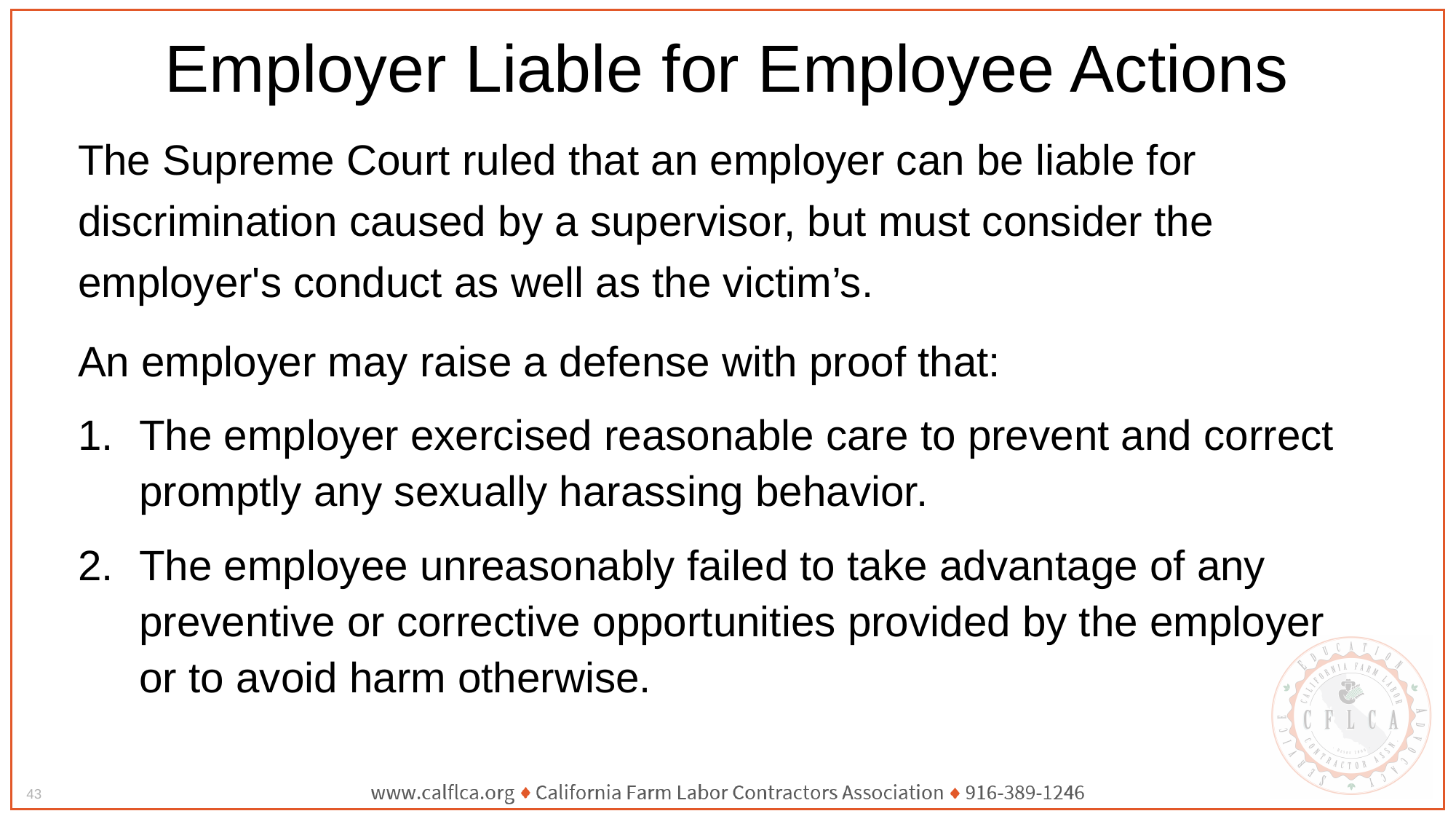

Employer Liable for Employee Actions
The Supreme Court ruled that an employer can be liable for discrimination caused by a supervisor, but must consider the employer's conduct as well as the victim’s.
An employer may raise a defense with proof that:
The employer exercised reasonable care to prevent and correct promptly any sexually harassing behavior.
The employee unreasonably failed to take advantage of any preventive or corrective opportunities provided by the employer or to avoid harm otherwise.
43